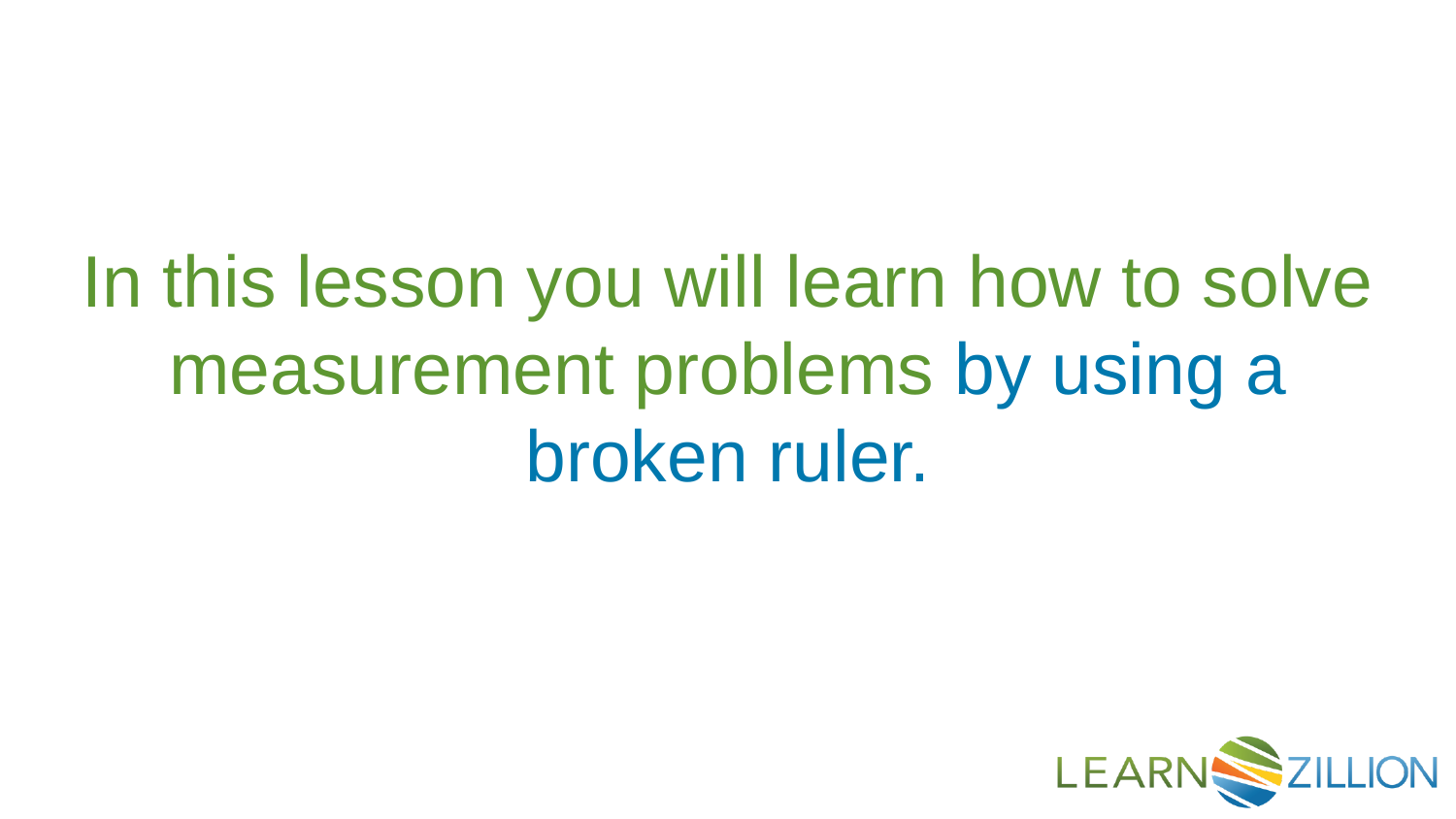

In this lesson you will learn how to solve measurement problems by using a broken ruler.